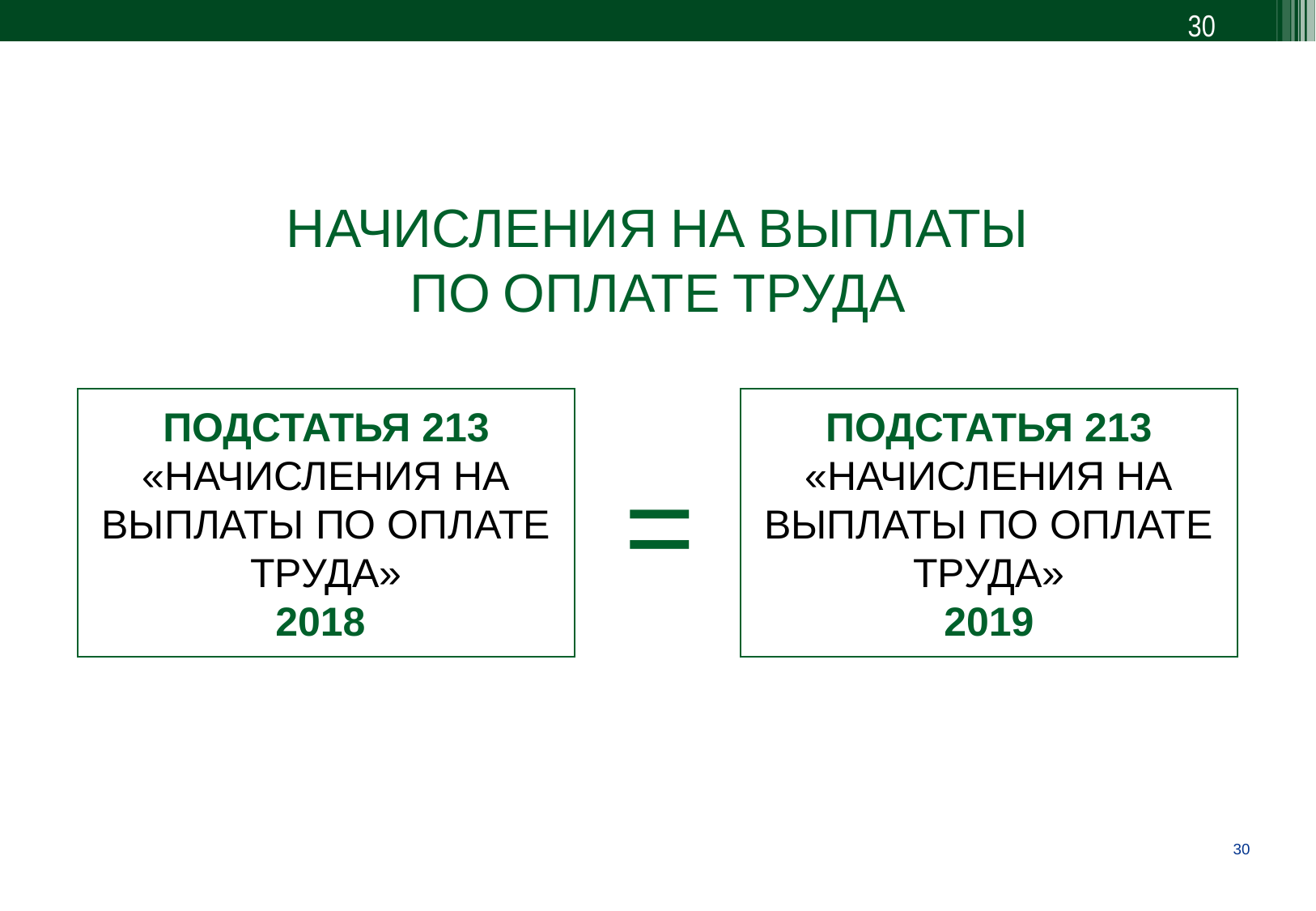

30
НАЧИСЛЕНИЯ НА ВЫПЛАТЫ
ПО ОПЛАТЕ ТРУДА
ПОДСТАТЬЯ 213 «НАЧИСЛЕНИЯ НА ВЫПЛАТЫ ПО ОПЛАТЕ ТРУДА»
2018
ПОДСТАТЬЯ 213 «НАЧИСЛЕНИЯ НА ВЫПЛАТЫ ПО ОПЛАТЕ ТРУДА»
2019
=